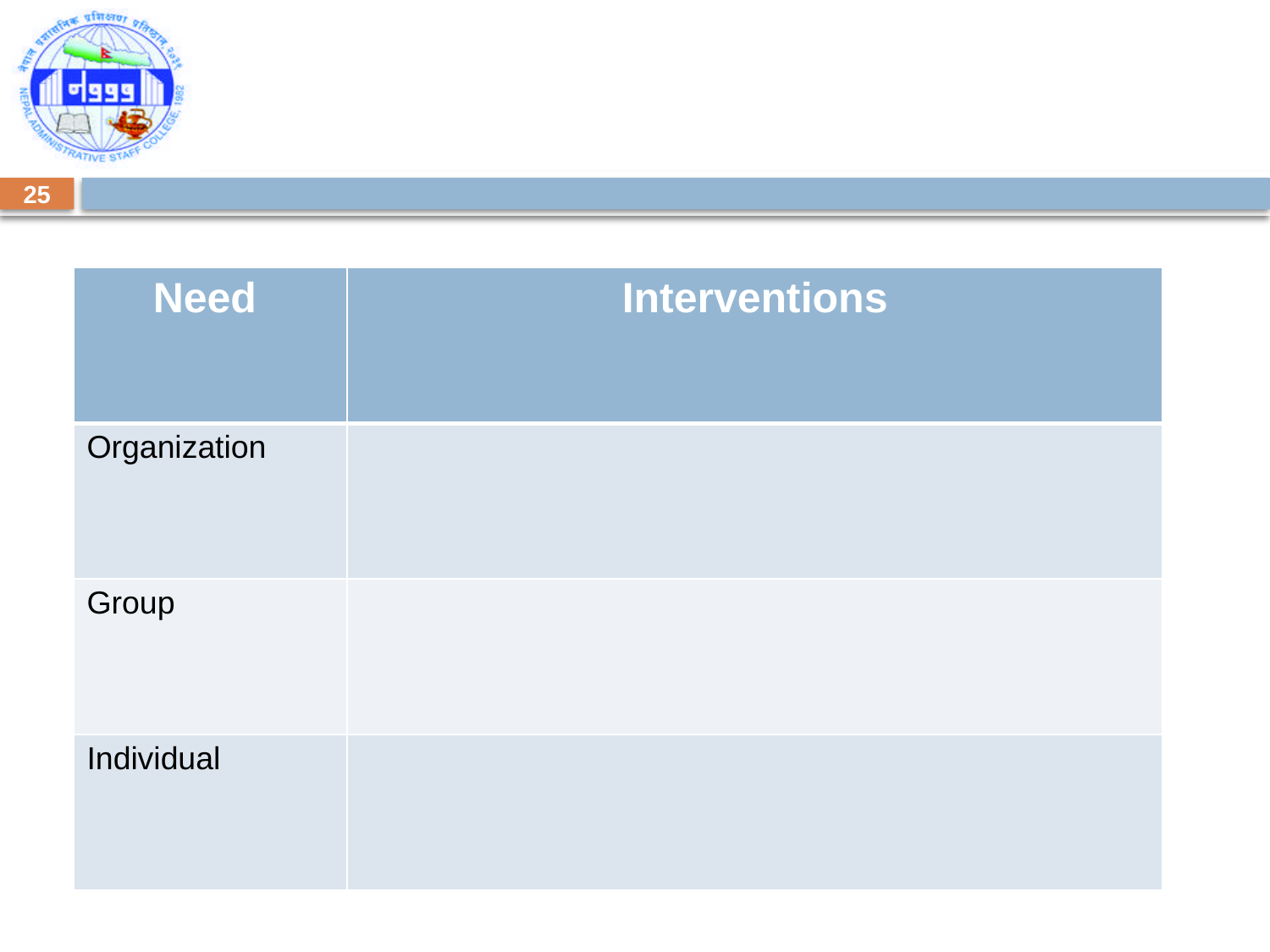

25
| Need | Interventions |
| --- | --- |
| Organization |  |
| Group |  |
| Individual |  |